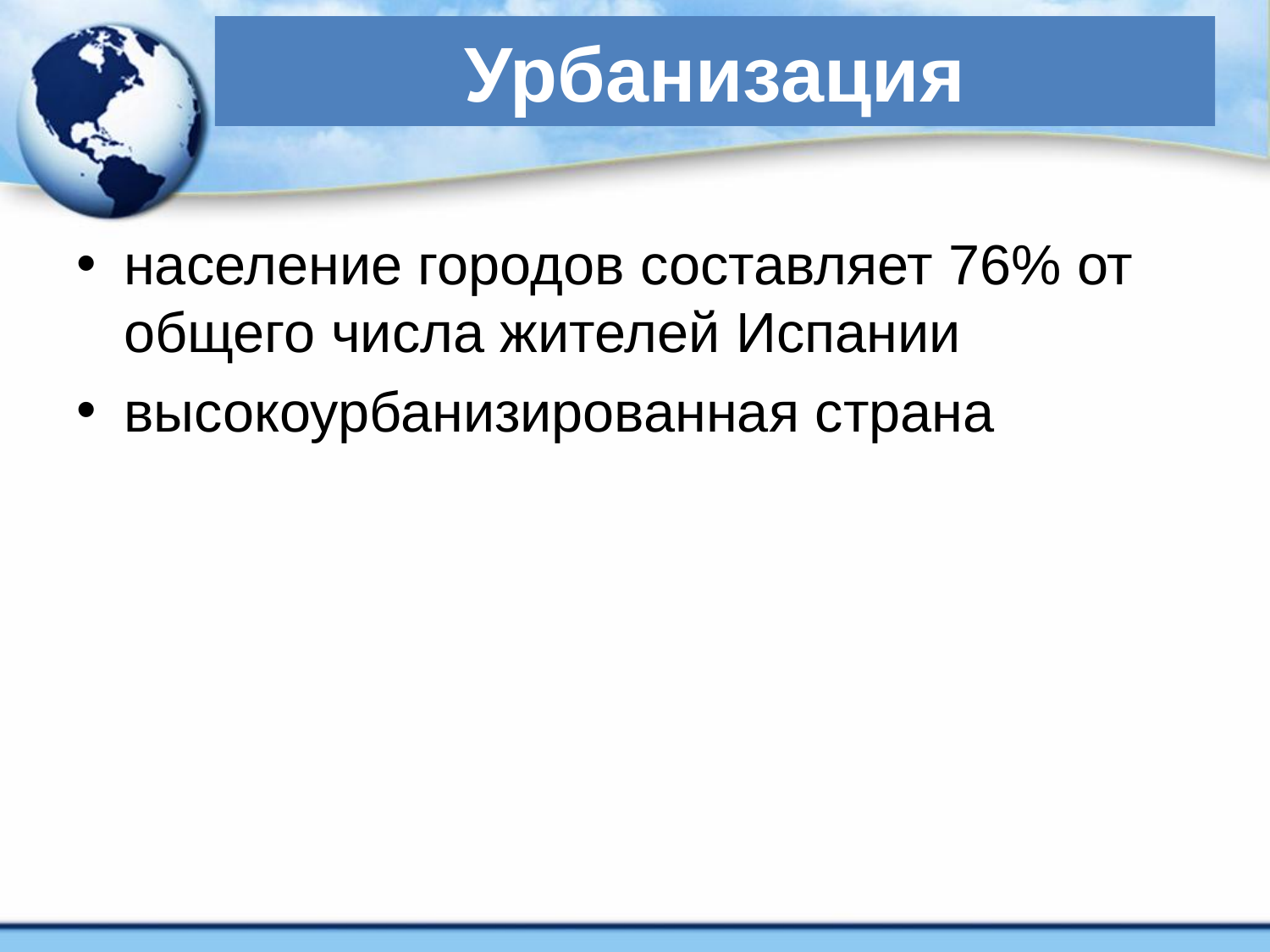

# Урбанизация
население городов составляет 76% от общего числа жителей Испании
высокоурбанизированная страна